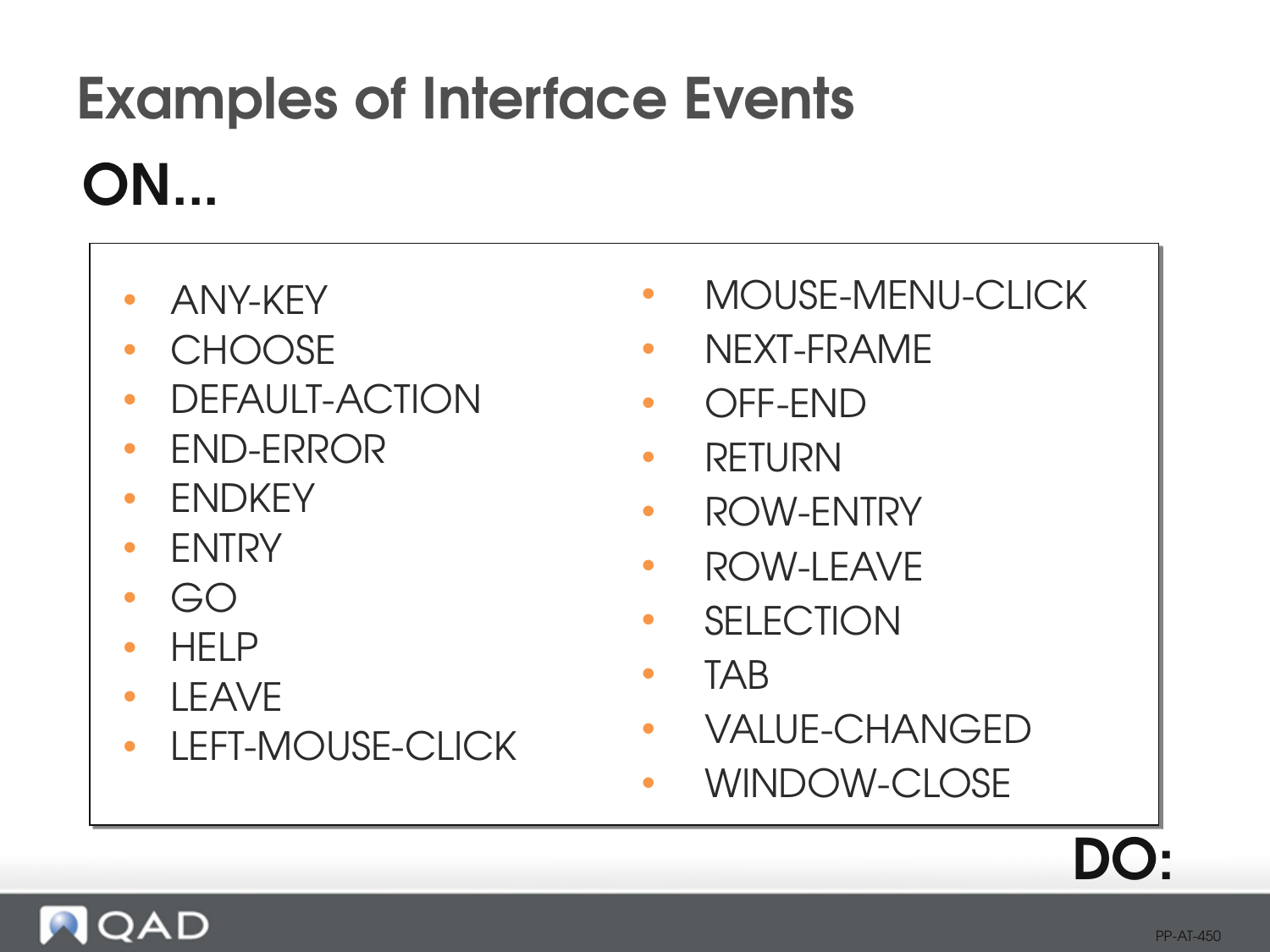

# Examples of Interface Events
ON...

MOUSE-MENU-CLICK
NEXT-FRAME
OFF-END
RETURN
ROW-ENTRY
ROW-LEAVE
SELECTION
TAB
VALUE-CHANGED
WINDOW-CLOSE
ANY-KEY
CHOOSE
DEFAULT-ACTION
END-ERROR
ENDKEY
ENTRY
GO
HELP
LEAVE
LEFT-MOUSE-CLICK
DO:
PP-AT-450